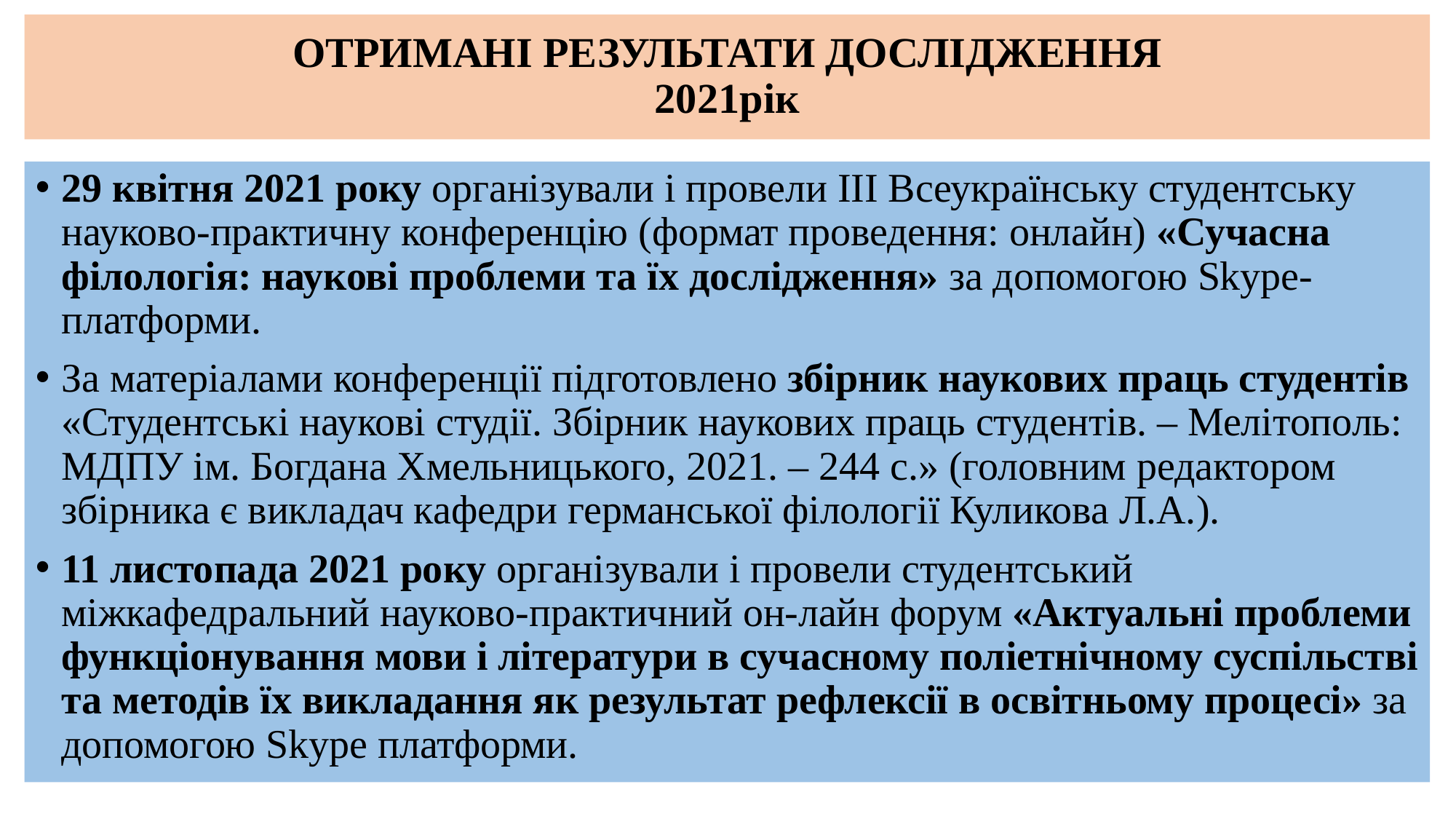

# ОТРИМАНІ РЕЗУЛЬТАТИ ДОСЛІДЖЕННЯ 2021рік
29 квітня 2021 року організували і провели ІІІ Всеукраїнську студентську науково-практичну конференцію (формат проведення: онлайн) «Сучасна філологія: наукові проблеми та їх дослідження» за допомогою Skype-платформи.
За матеріалами конференції підготовлено збірник наукових праць студентів «Студентські наукові студії. Збірник наукових праць студентів. – Мелітополь: МДПУ ім. Богдана Хмельницького, 2021. – 244 с.» (головним редактором збірника є викладач кафедри германської філології Куликова Л.А.).
11 листопада 2021 року організували і провели студентський міжкафедральний науково-практичний он-лайн форум «Актуальні проблеми функціонування мови і літератури в сучасному поліетнічному суспільстві та методів їх викладання як результат рефлексії в освітньому процесі» за допомогою Skype платформи.